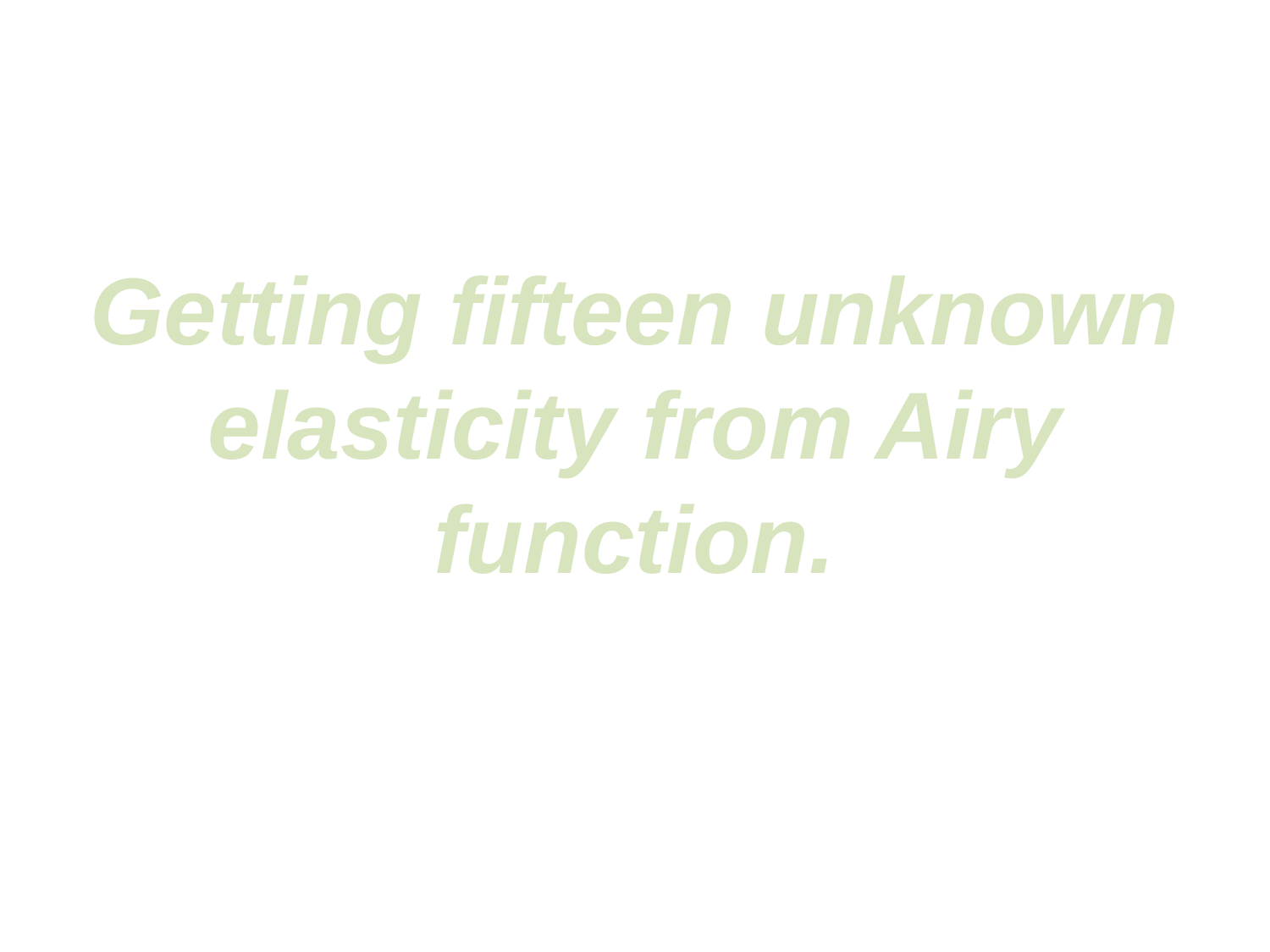

Getting fifteen unknown elasticity from Airy function.